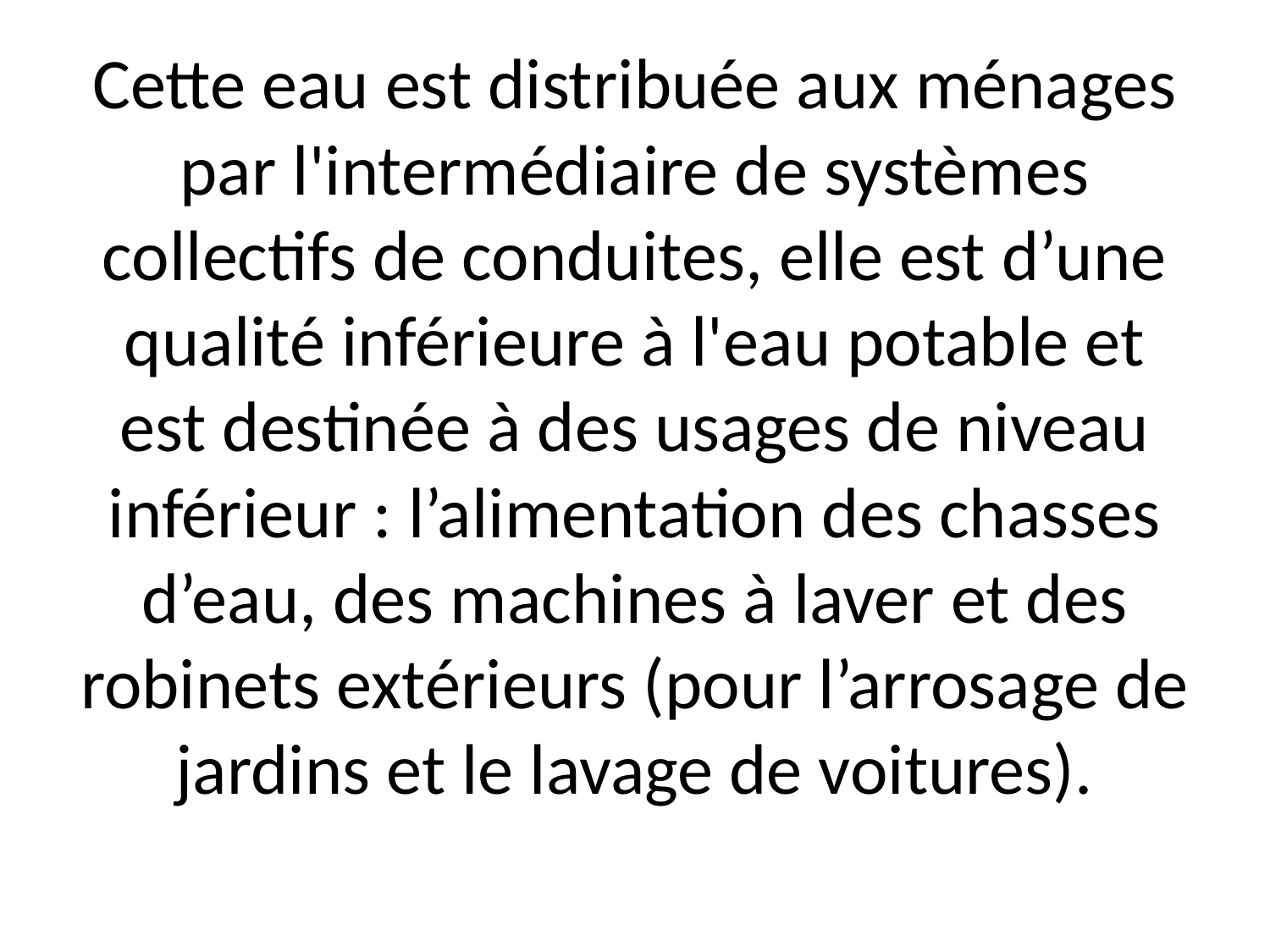

# Cette eau est distribuée aux ménages par l'intermédiaire de systèmes collectifs de conduites, elle est d’une qualité inférieure à l'eau potable et est destinée à des usages de niveau inférieur : l’alimentation des chasses d’eau, des machines à laver et des robinets extérieurs (pour l’arrosage de jardins et le lavage de voitures).